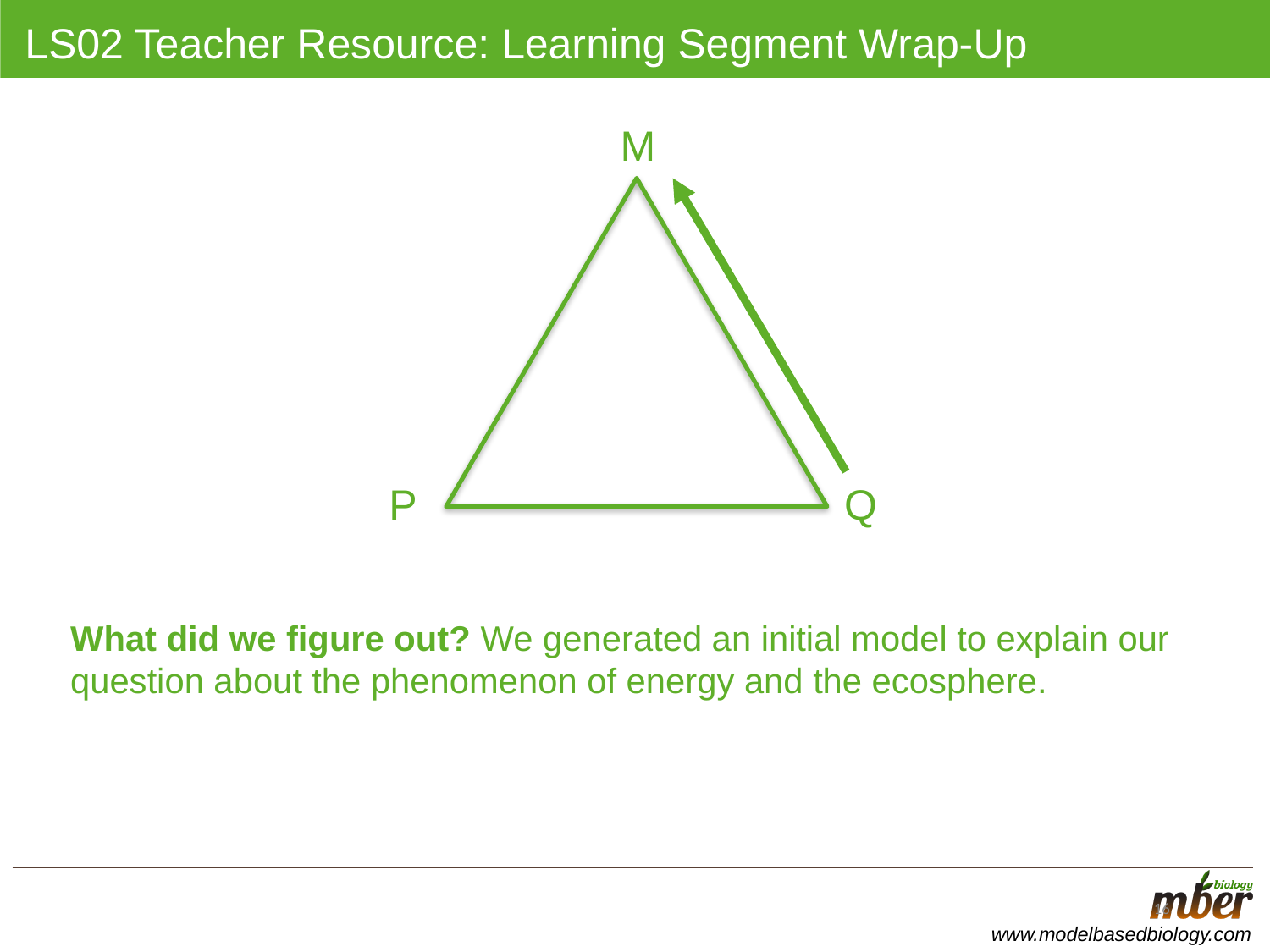

# LS02 Teacher Resource: Learning Segment Wrap-Up
M

P
Q
What did we figure out? We generated an initial model to explain our question about the phenomenon of energy and the ecosphere.
16